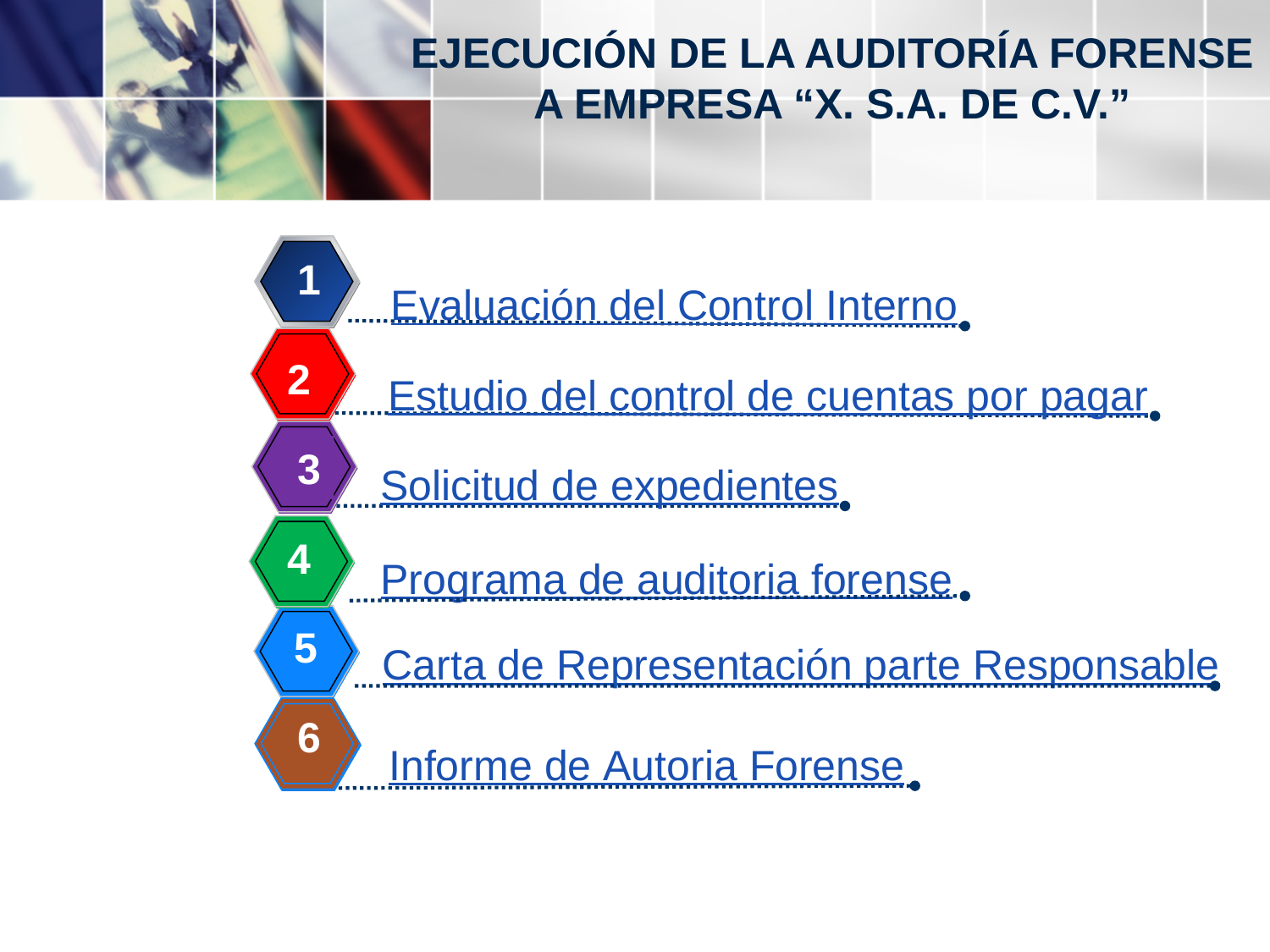

# EJECUCIÓN DE LA AUDITORÍA FORENSE A EMPRESA “X. S.A. DE C.V.”

1
Evaluación del Control Interno

2
Estudio del control de cuentas por pagar

2
3
Solicitud de expedientes

4
3
Programa de auditoria forense

5
Carta de Representación parte Responsable

6
Informe de Autoria Forense